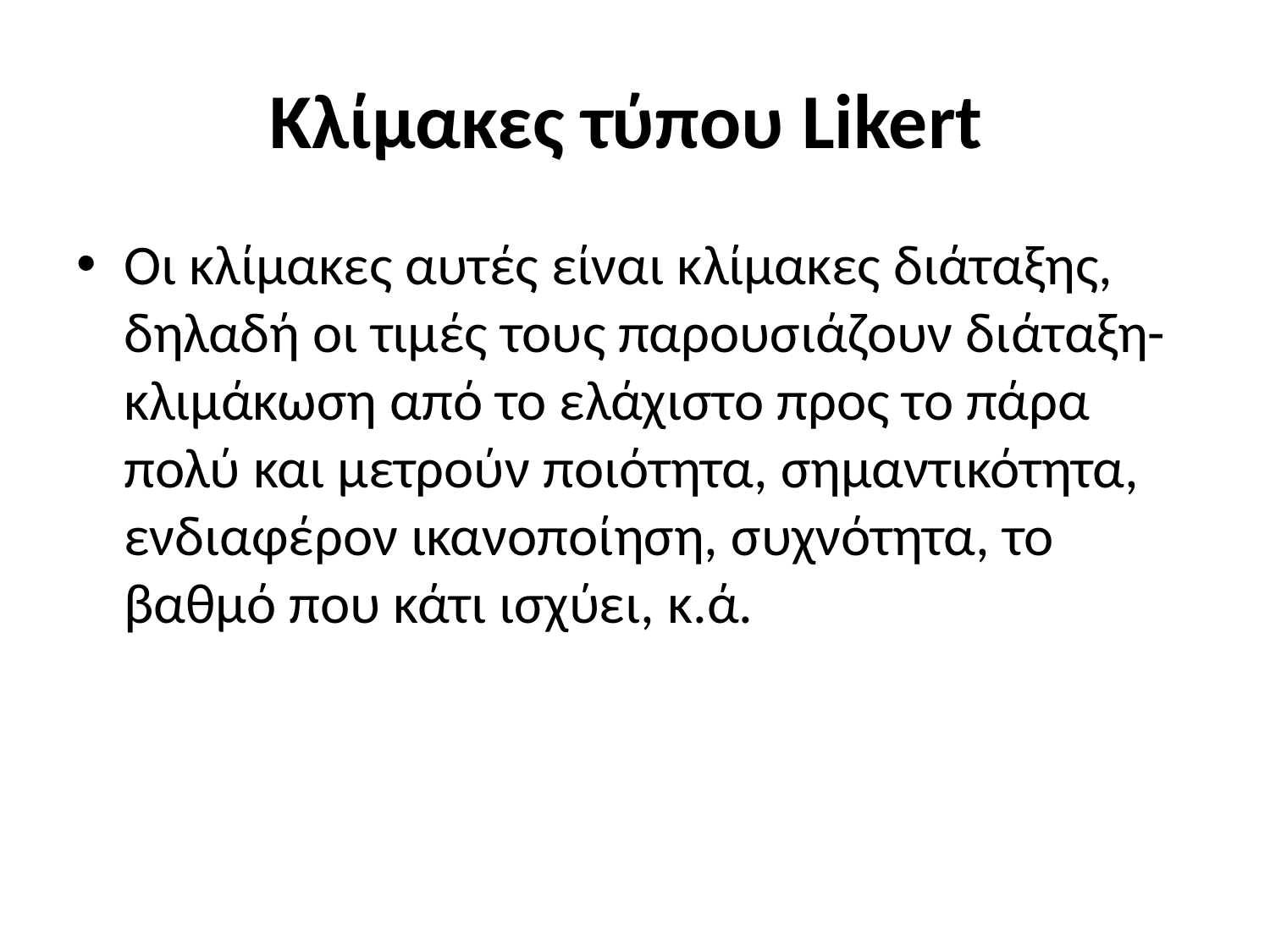

# Κλίμακες τύπου Likert
Οι κλίμακες αυτές είναι κλίμακες διάταξης, δηλαδή οι τιμές τους παρουσιάζουν διάταξη-κλιμάκωση από το ελάχιστο προς το πάρα πολύ και μετρούν ποιότητα, σημαντικότητα, ενδιαφέρον ικανοποίηση, συχνότητα, το βαθμό που κάτι ισχύει, κ.ά.